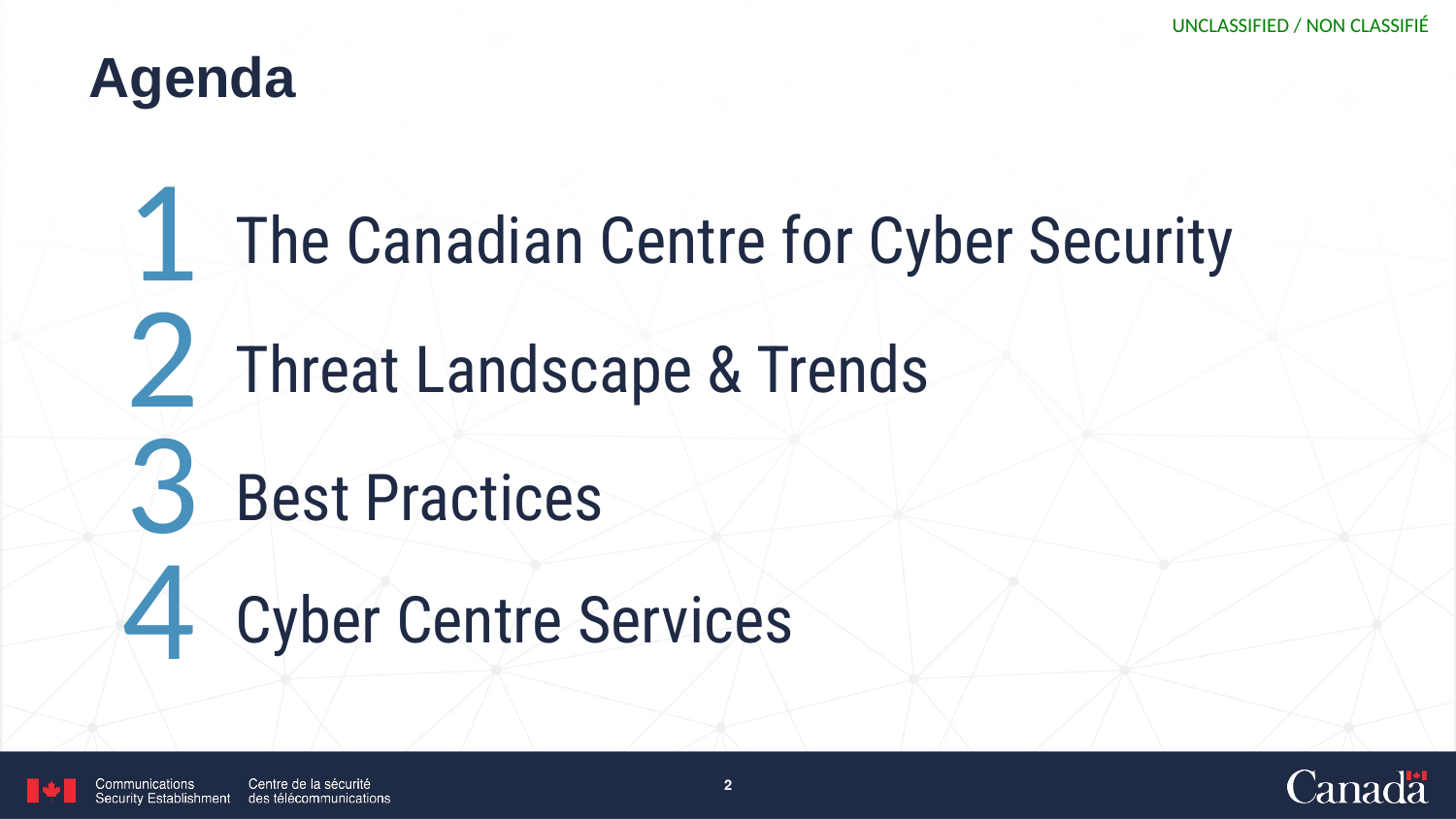

# Agenda
1
The Canadian Centre for Cyber Security
Threat Landscape & Trends
Best Practices
Cyber Centre Services

2
3
4